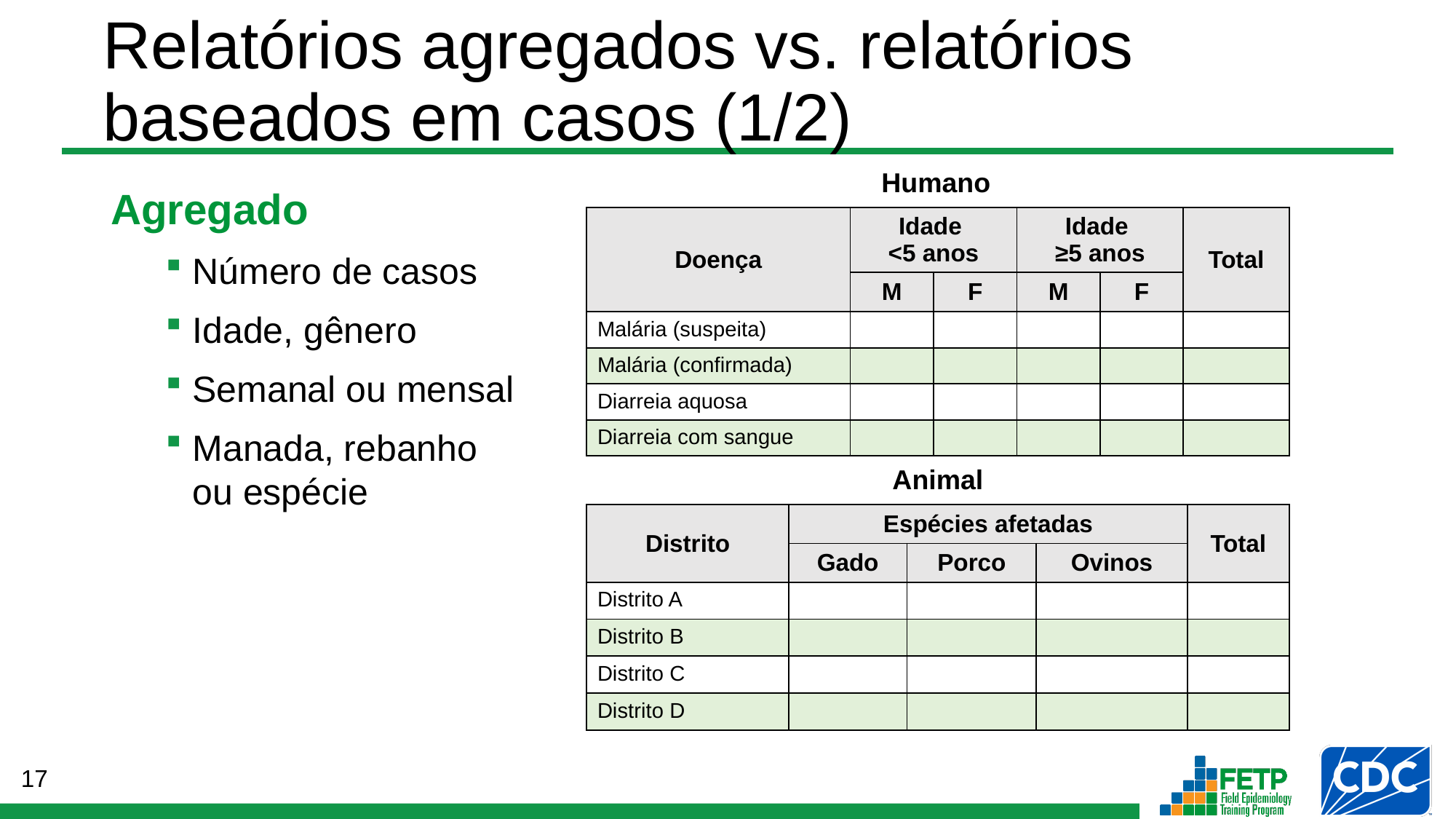

# Relatórios agregados vs. relatórios baseados em casos (1/2)
Humano
Agregado
Número de casos
Idade, gênero
Semanal ou mensal
Manada, rebanho
ou espécie
| Doença | Idade <5 anos |  | Idade ≥5 anos |  | Total |
| --- | --- | --- | --- | --- | --- |
|  | M | F | M | F |  |
| Malária (suspeita) |  |  |  |  |  |
| Malária (confirmada) |  |  |  |  |  |
| Diarreia aquosa |  |  |  |  |  |
| Diarreia com sangue |  |  |  |  |  |
Animal
| Distrito | Espécies afetadas |  | ≥5 | Total |
| --- | --- | --- | --- | --- |
|  | Gado | Porco | Ovinos |  |
| Distrito A |  |  |  |  |
| Distrito B |  |  |  |  |
| Distrito C |  |  |  |  |
| Distrito D |  |  |  |  |